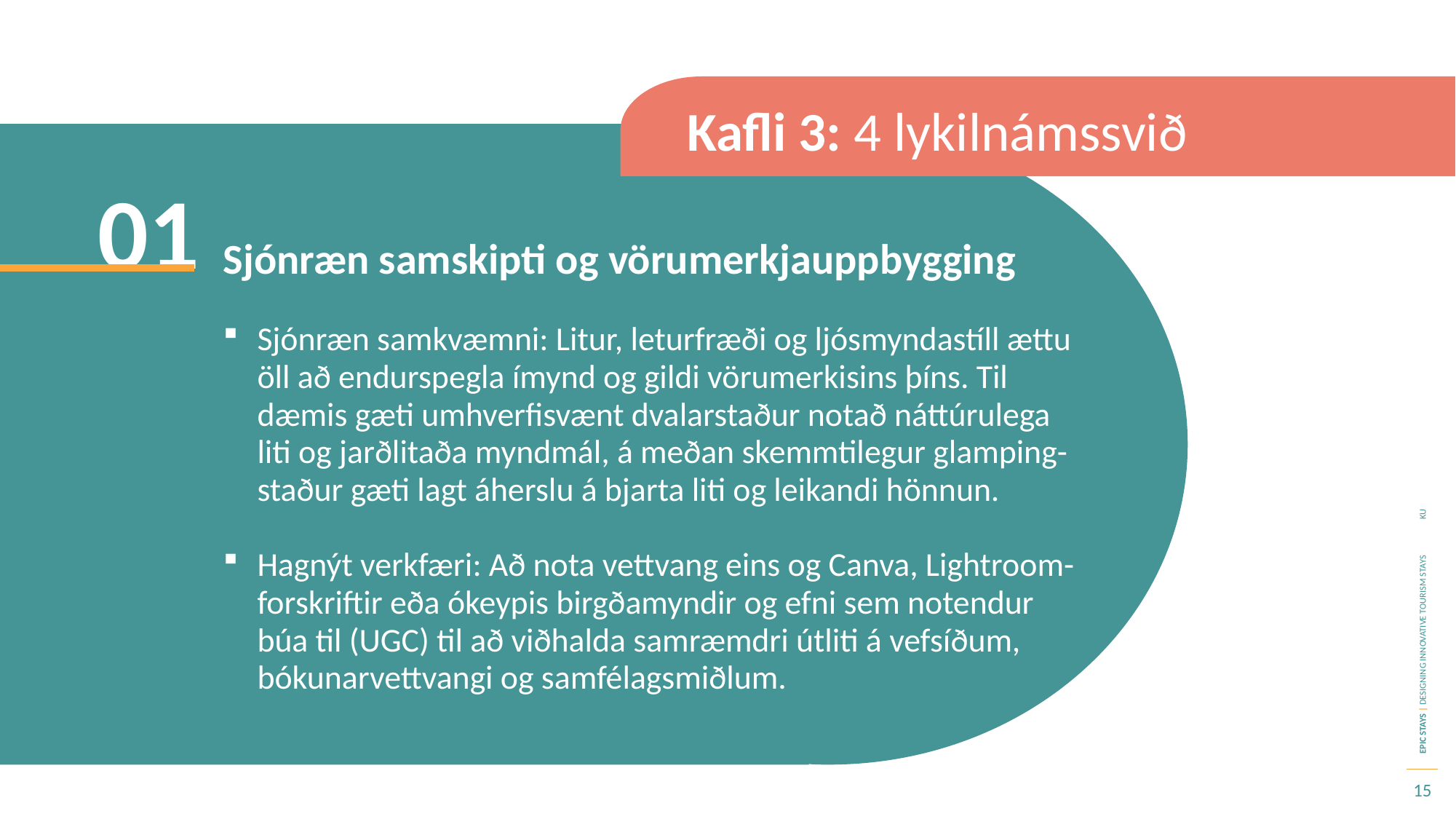

Kafli 3: 4 lykilnámssvið
01
Sjónræn samskipti og vörumerkjauppbygging

Sjónræn samkvæmni: Litur, leturfræði og ljósmyndastíll ættu öll að endurspegla ímynd og gildi vörumerkisins þíns. Til dæmis gæti umhverfisvænt dvalarstaður notað náttúrulega liti og jarðlitaða myndmál, á meðan skemmtilegur glamping-staður gæti lagt áherslu á bjarta liti og leikandi hönnun.

Hagnýt verkfæri: Að nota vettvang eins og Canva, Lightroom-forskriftir eða ókeypis birgðamyndir og efni sem notendur búa til (UGC) til að viðhalda samræmdri útliti á vefsíðum, bókunarvettvangi og samfélagsmiðlum.

15